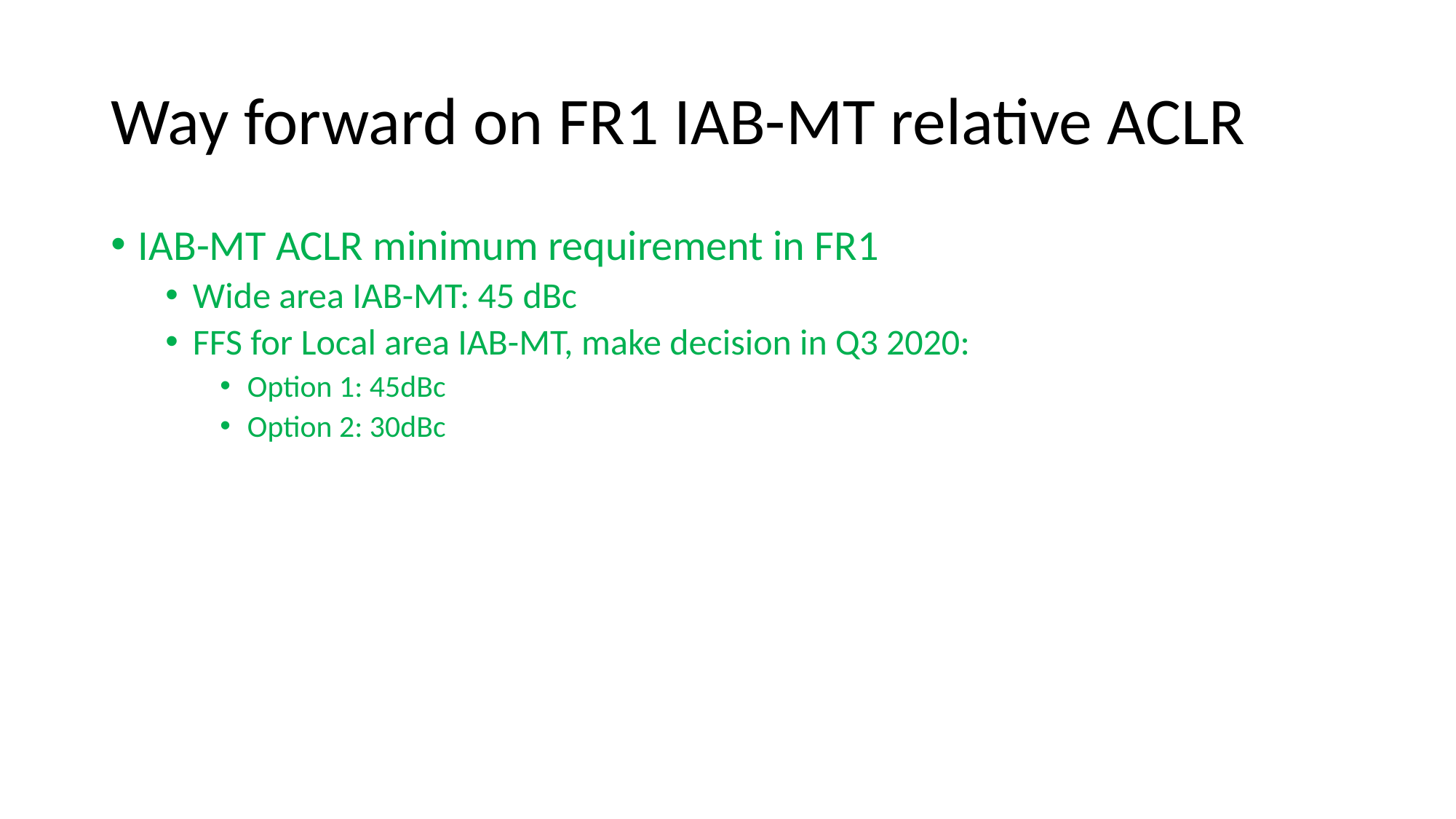

# Way forward on FR1 IAB-MT relative ACLR
IAB-MT ACLR minimum requirement in FR1
Wide area IAB-MT: 45 dBc
FFS for Local area IAB-MT, make decision in Q3 2020:
Option 1: 45dBc
Option 2: 30dBc